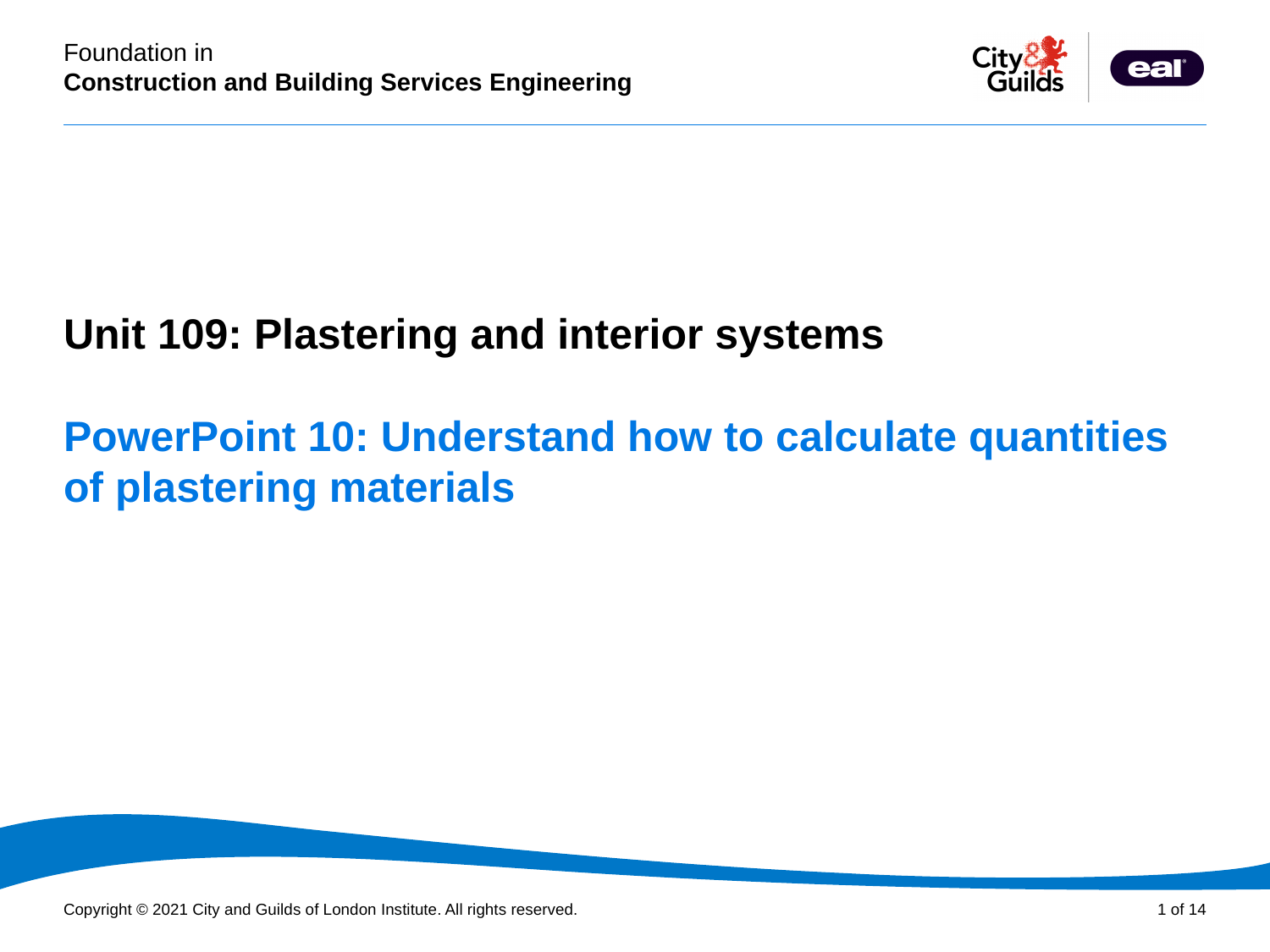

PowerPoint presentation
Unit 109: Plastering and interior systems
# PowerPoint 10: Understand how to calculate quantities of plastering materials